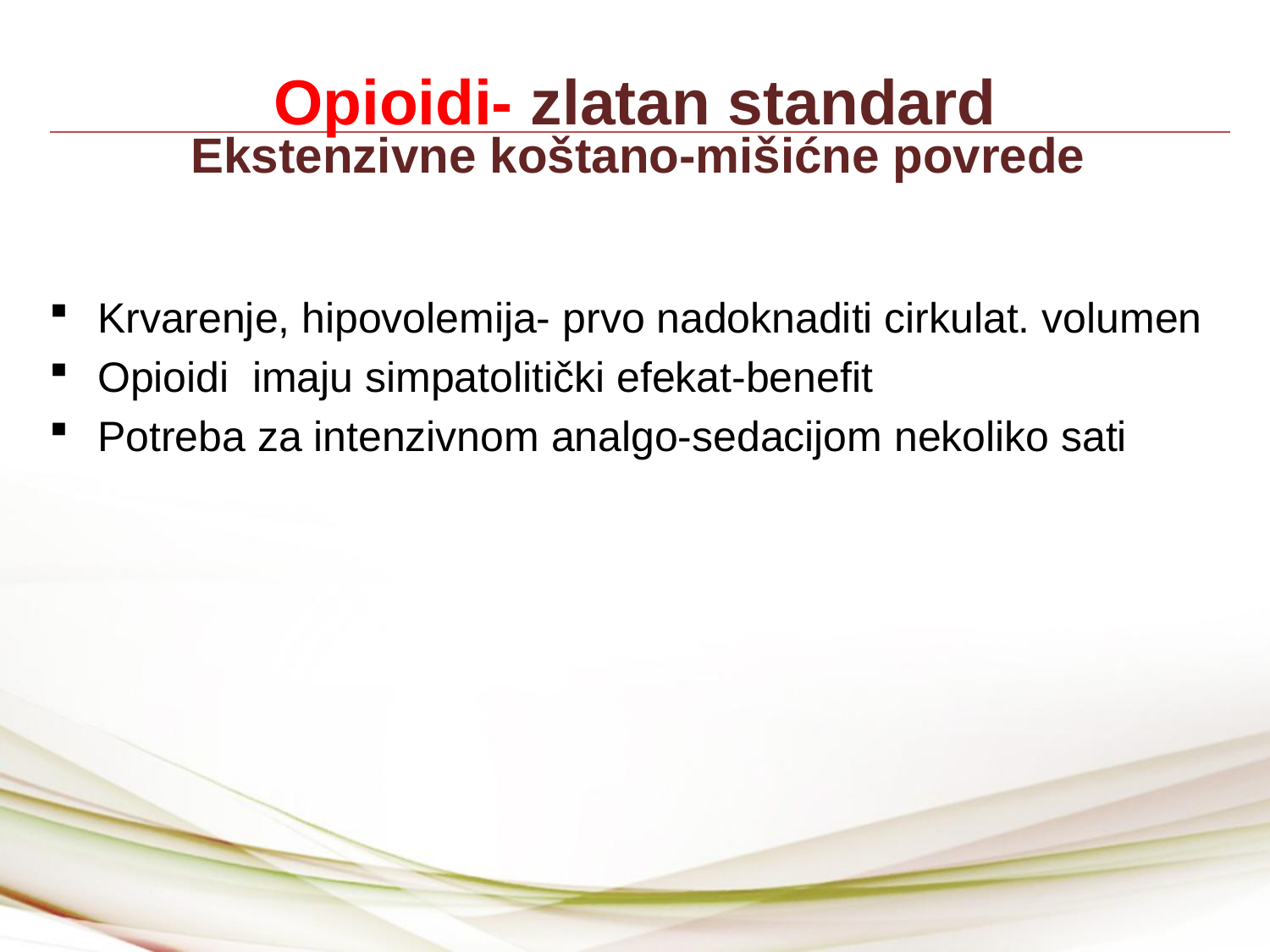

Opioidi- zlatan standard

Ekstenzivne koštano-mišićne povrede
Krvarenje, hipovolemija- prvo nadoknaditi cirkulat. volumen
Opioidi  imaju simpatolitički efekat-benefit
Potreba za intenzivnom analgo-sedacijom nekoliko sati